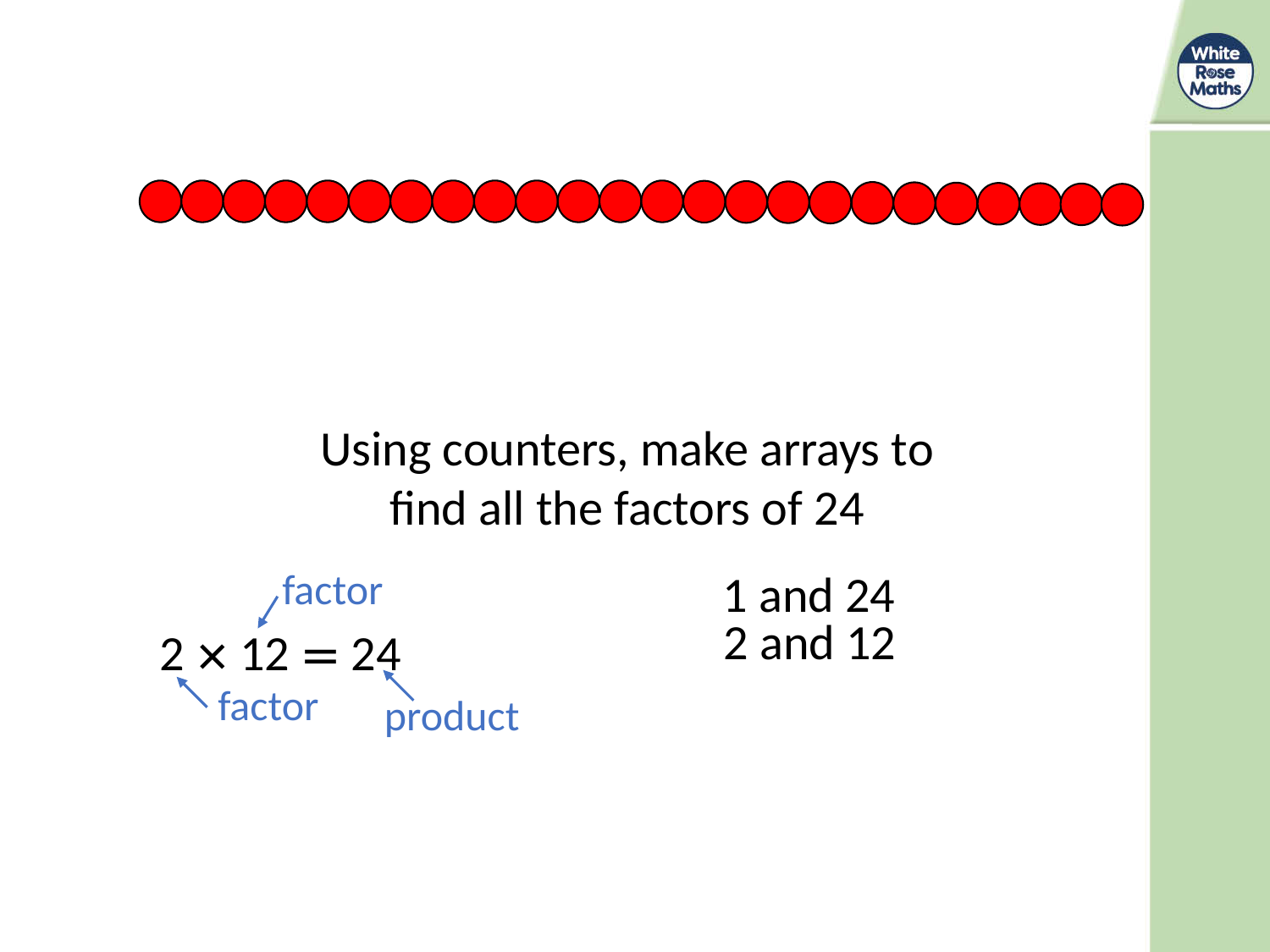

Using counters, make arrays to find all the factors of 24
factor
1 and 24
2 and 12
2 × 12 = 24
factor
product